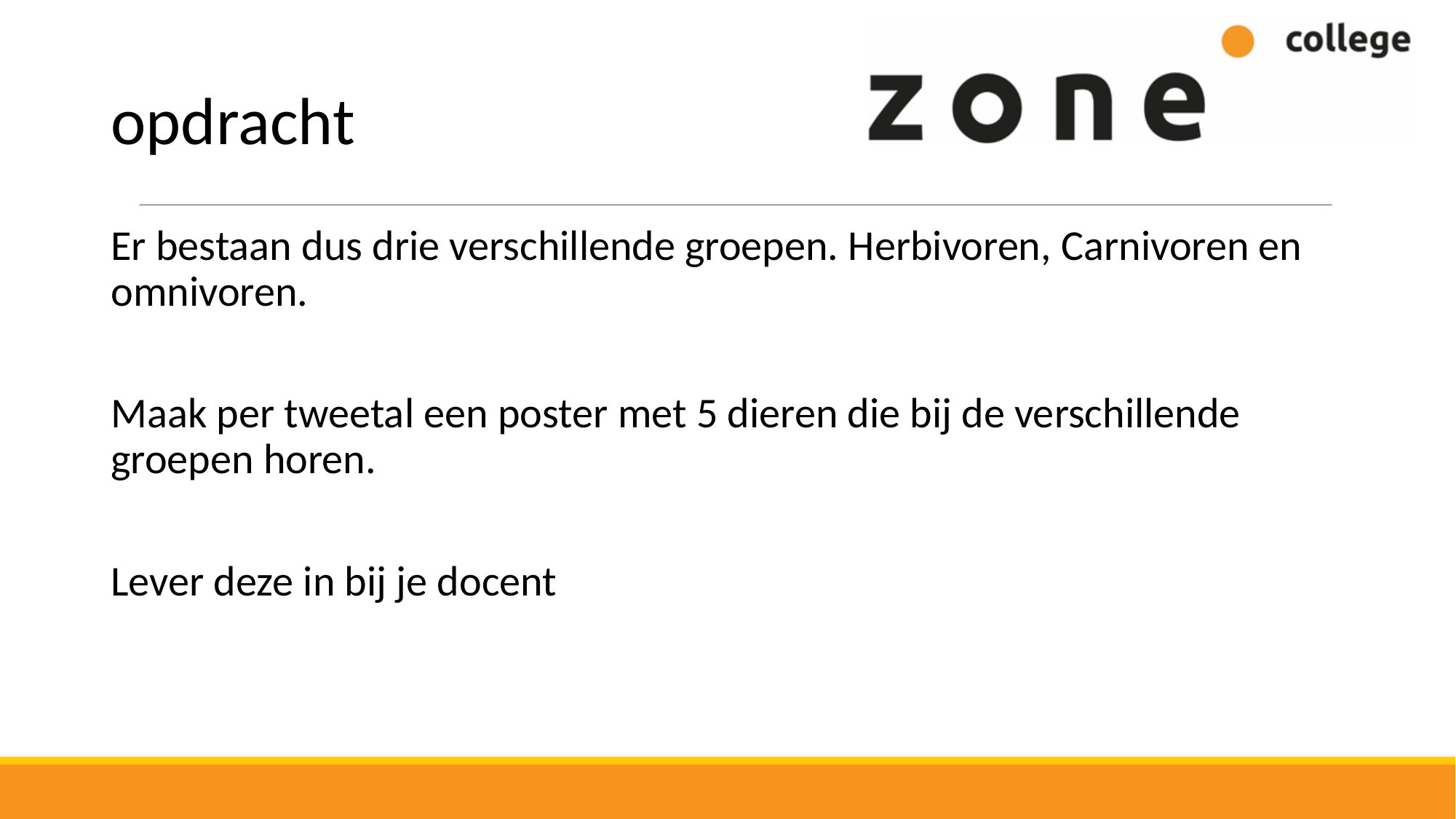

# opdracht
Er bestaan dus drie verschillende groepen. Herbivoren, Carnivoren en omnivoren.

Maak per tweetal een poster met 5 dieren die bij de verschillende groepen horen.

Lever deze in bij je docent